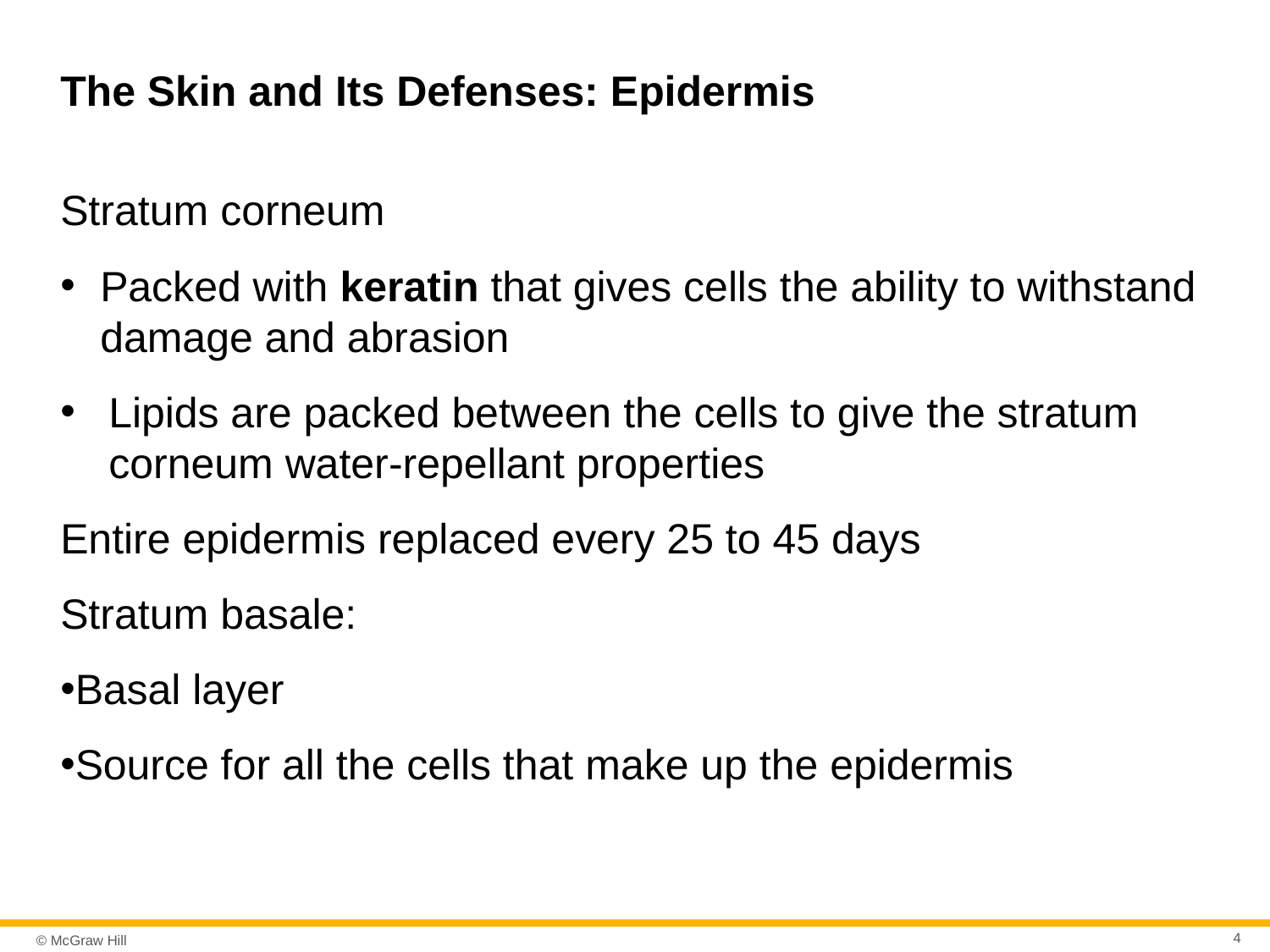

# The Skin and Its Defenses: Epidermis
Stratum corneum
Packed with keratin that gives cells the ability to withstand damage and abrasion
Lipids are packed between the cells to give the stratum corneum water-repellant properties
Entire epidermis replaced every 25 to 45 days
Stratum basale:
Basal layer
Source for all the cells that make up the epidermis